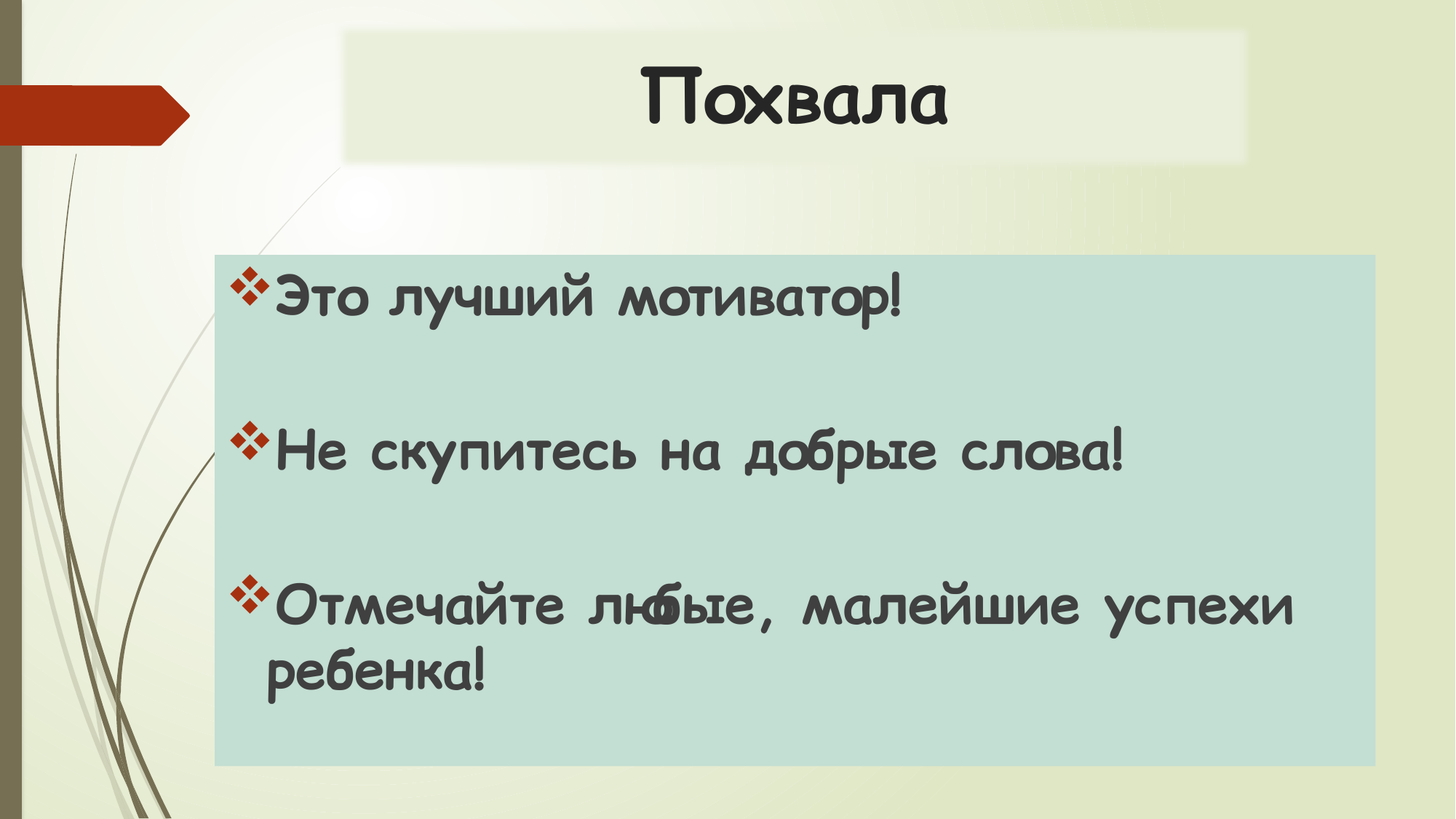

Похвала
Это лучший мотиватор!

Не скупитесь на добрые слова!

Отмечайте любые, малейшие успехи ребенка!